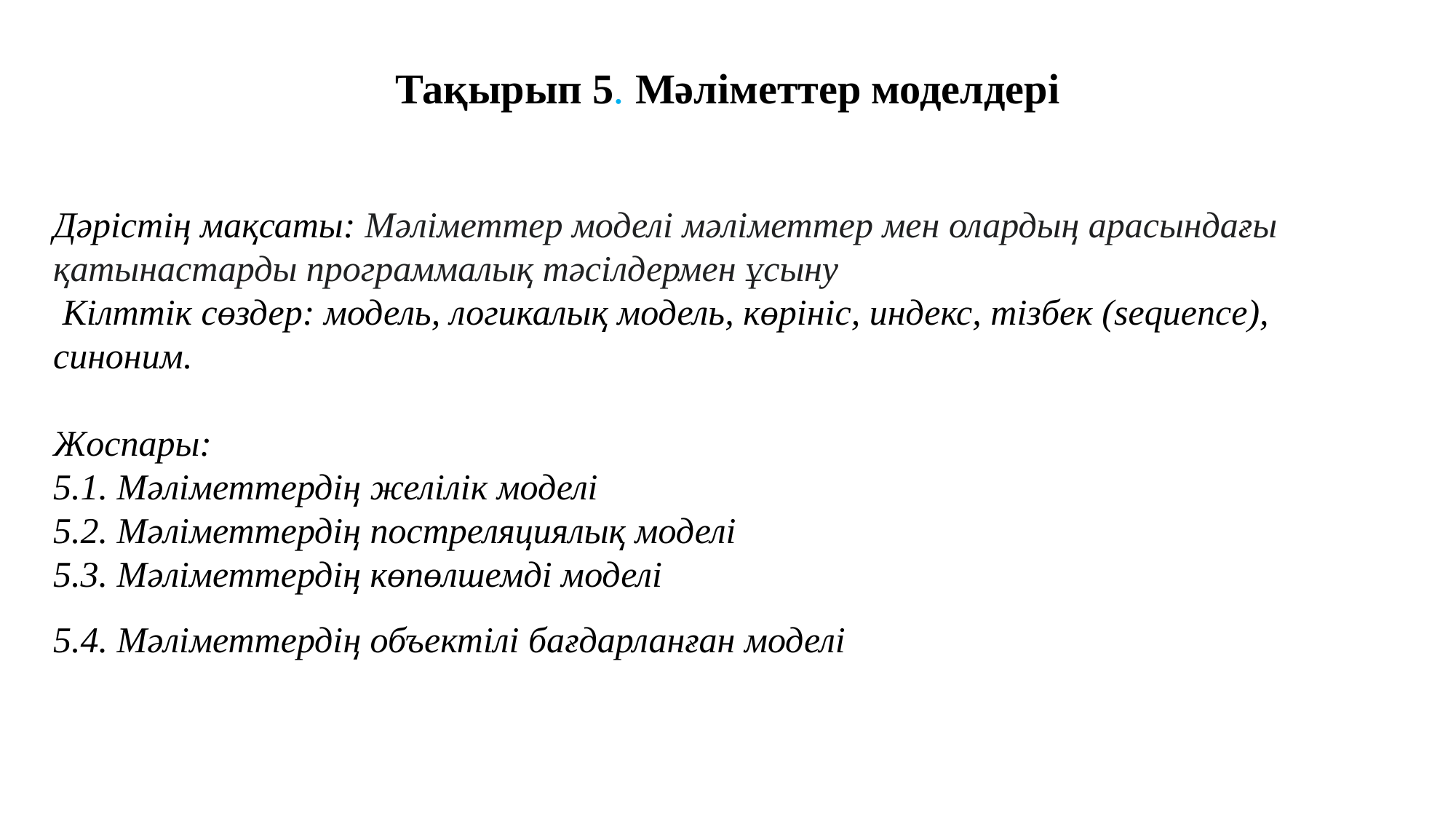

# Тақырып 5. Мәліметтер моделдері
Дәрістің мақсаты: Мәліметтер моделі мәліметтер мен олардың арасындағы қатынастарды программалық тәсілдермен ұсыну
 Кілттік сөздер: модель, логикалық модель, көрініс, индекс, тізбек (sequence), синоним.

Жоспары:
5.1. Мәліметтердің желілік моделі
5.2. Мәліметтердің постреляциялық моделі
5.3. Мәліметтердің көпөлшемді моделі
5.4. Мәліметтердің объектілі бағдарланған моделі